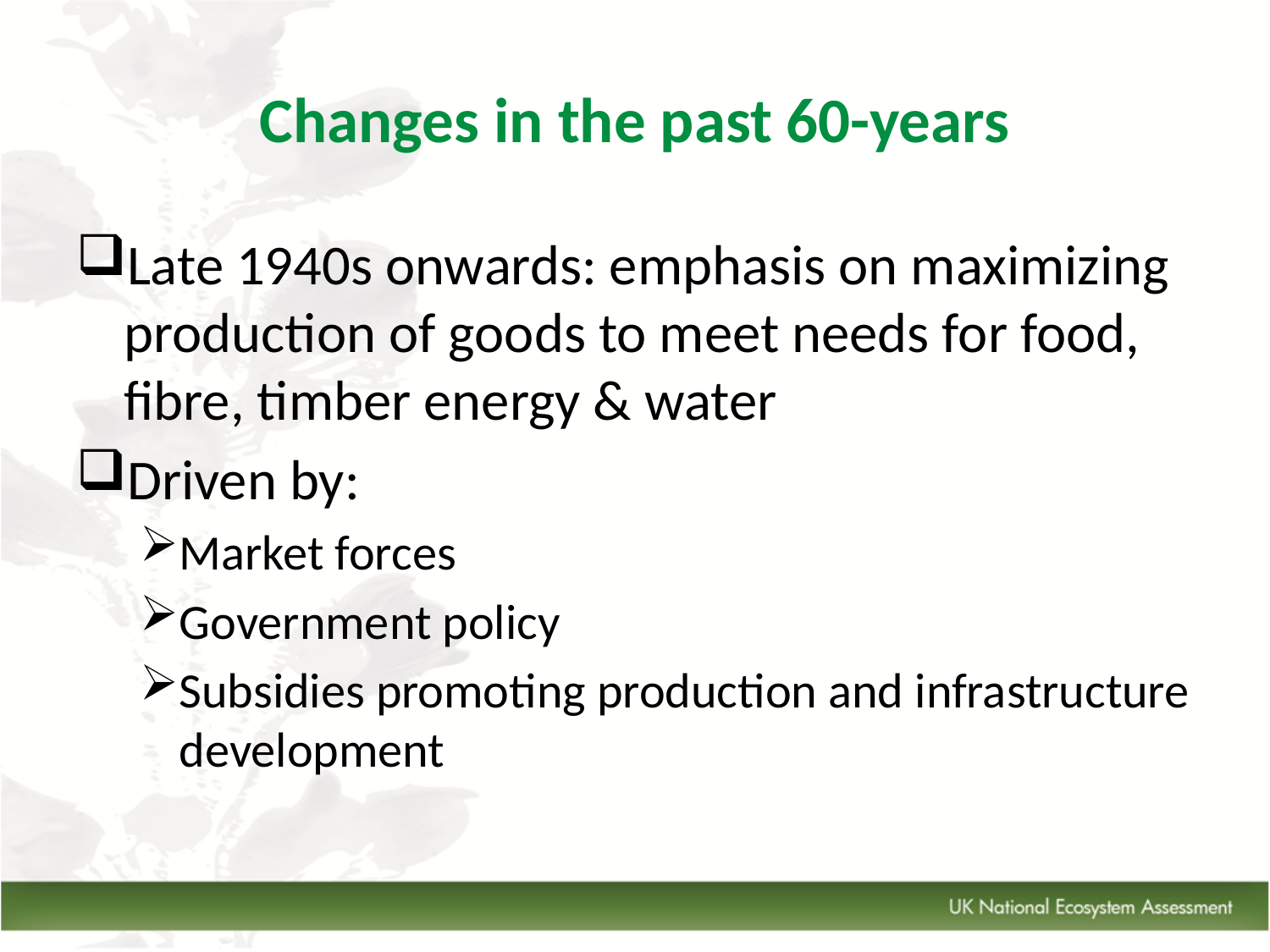

# Changes in the past 60-years
Late 1940s onwards: emphasis on maximizing production of goods to meet needs for food, fibre, timber energy & water
Driven by:
Market forces
Government policy
Subsidies promoting production and infrastructure development